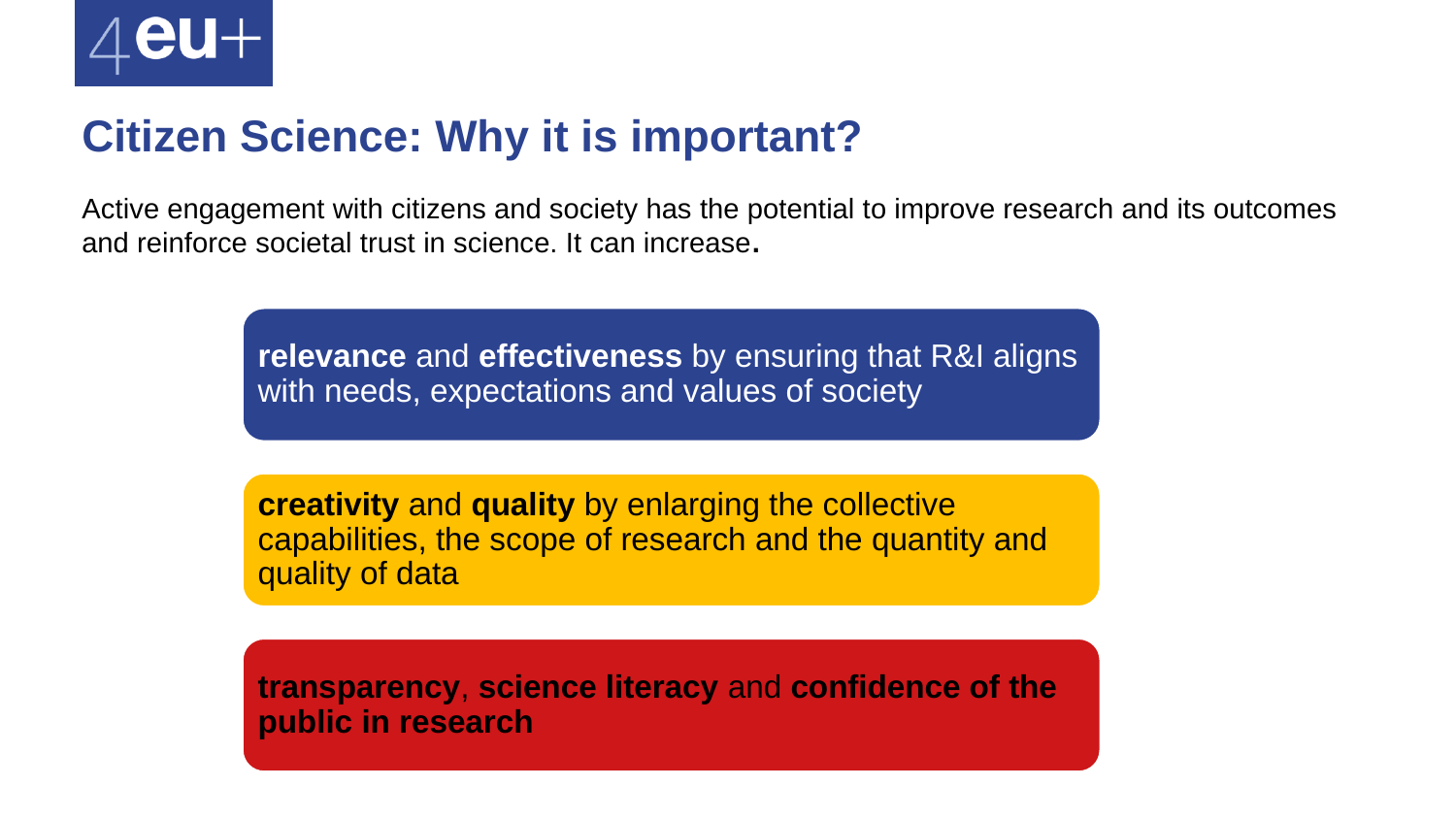

Citizen Science: Why it is important?
# Active engagement with citizens and society has the potential to improve research and its outcomes and reinforce societal trust in science. It can increase.
relevance and effectiveness by ensuring that R&I aligns with needs, expectations and values of society
creativity and quality by enlarging the collective capabilities, the scope of research and the quantity and quality of data
transparency, science literacy and confidence of the public in research